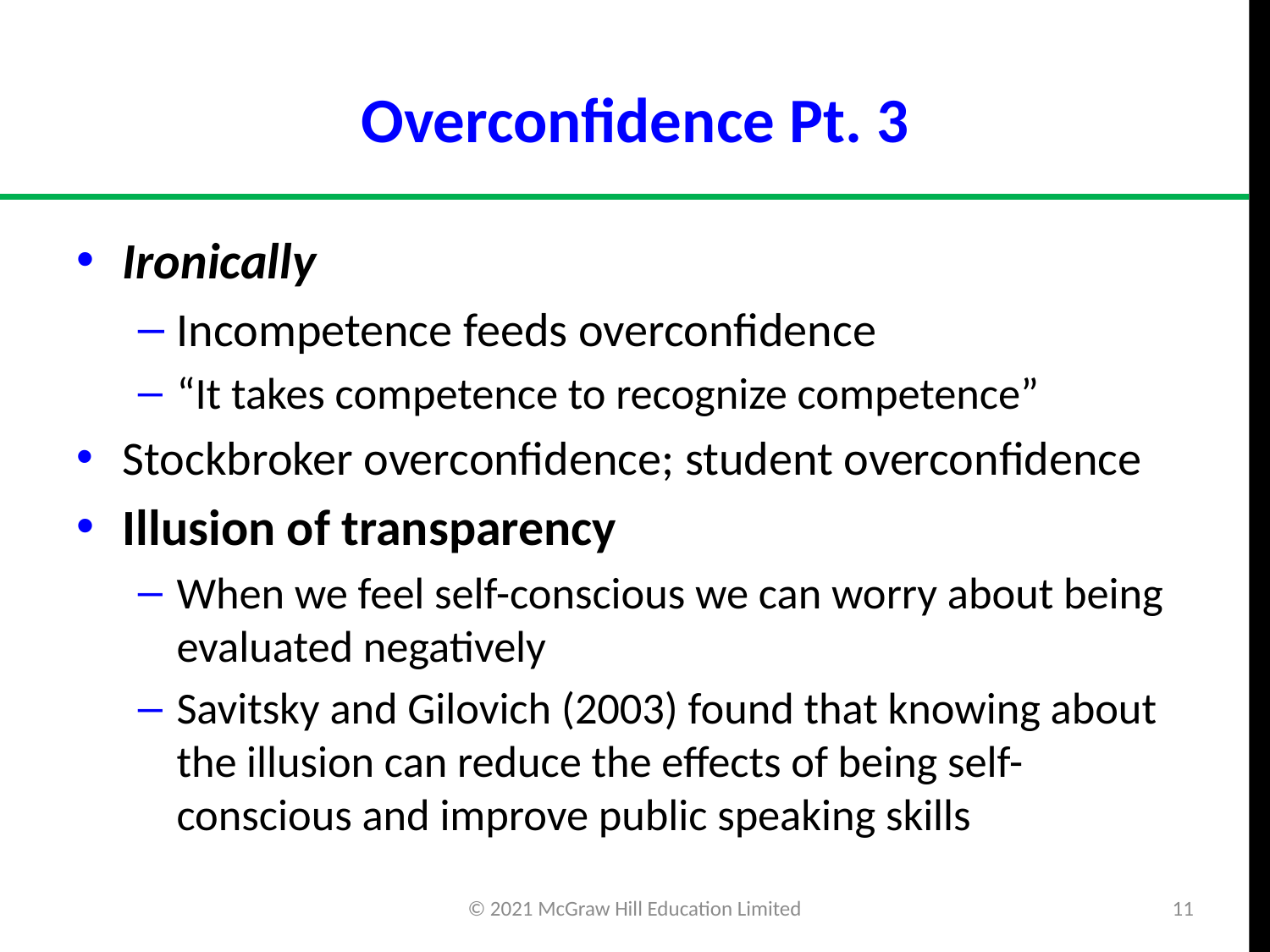

# Overconfidence Pt. 3
Ironically
Incompetence feeds overconfidence
“It takes competence to recognize competence”
Stockbroker overconfidence; student overconfidence
Illusion of transparency
When we feel self-conscious we can worry about being evaluated negatively
Savitsky and Gilovich (2003) found that knowing about the illusion can reduce the effects of being self-conscious and improve public speaking skills

© 2021 McGraw Hill Education Limited
11